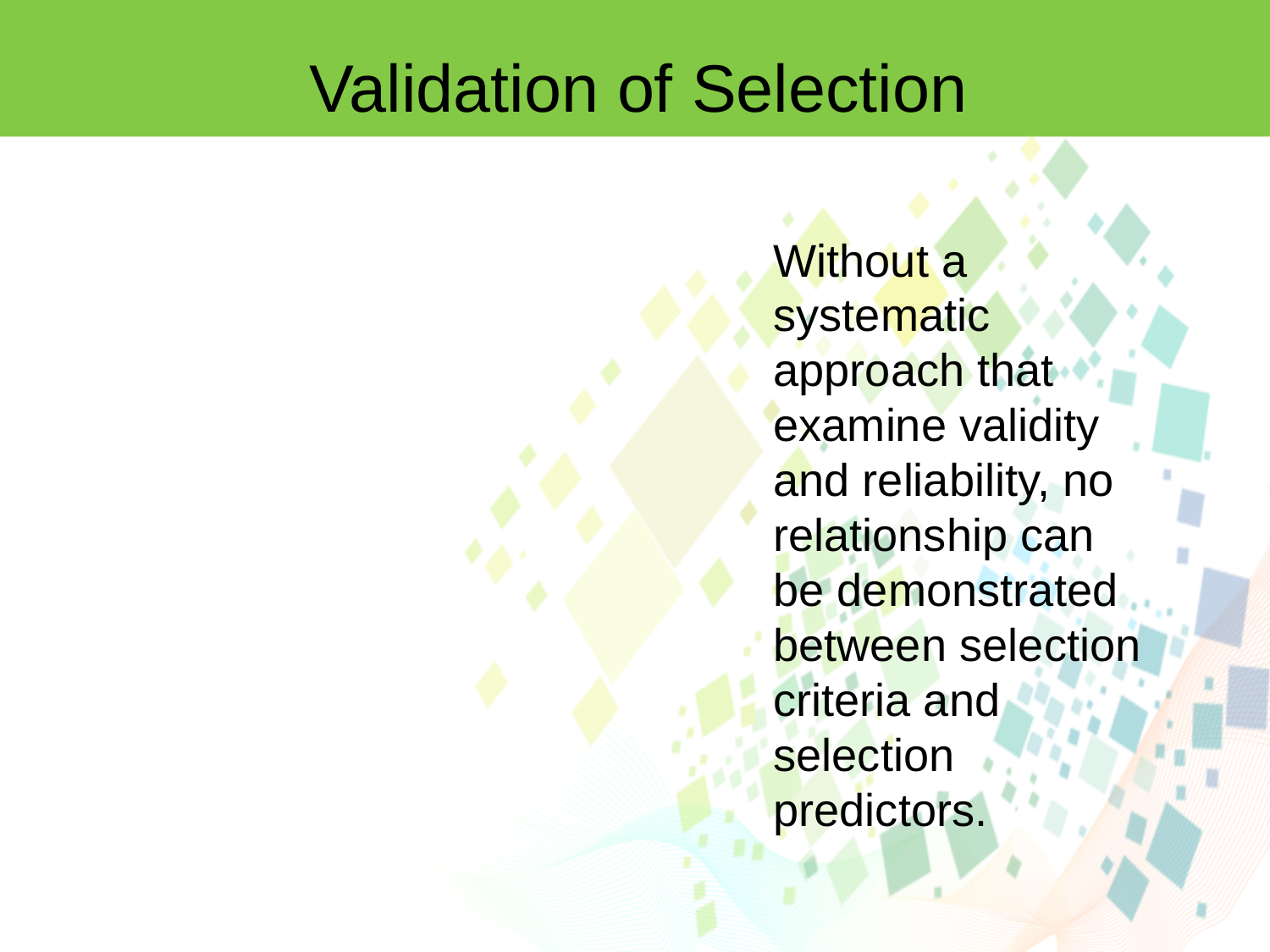

Validation of Selection
Without a systematic approach that examine validity and reliability, no relationship can be demonstrated between selection criteria and selection predictors.